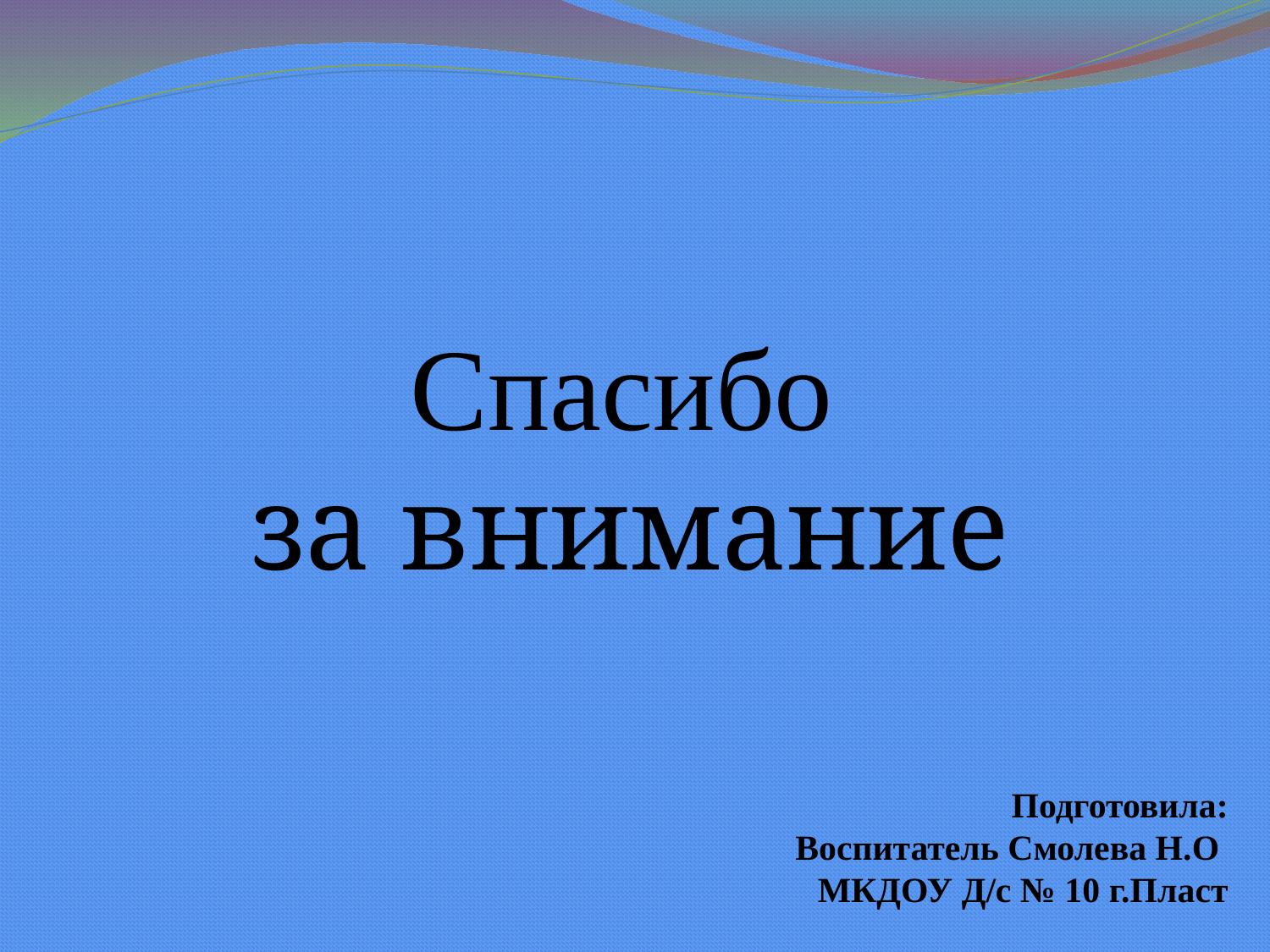

Спасибо
за внимание
Подготовила:
Воспитатель Смолева Н.О
МКДОУ Д/с № 10 г.Пласт